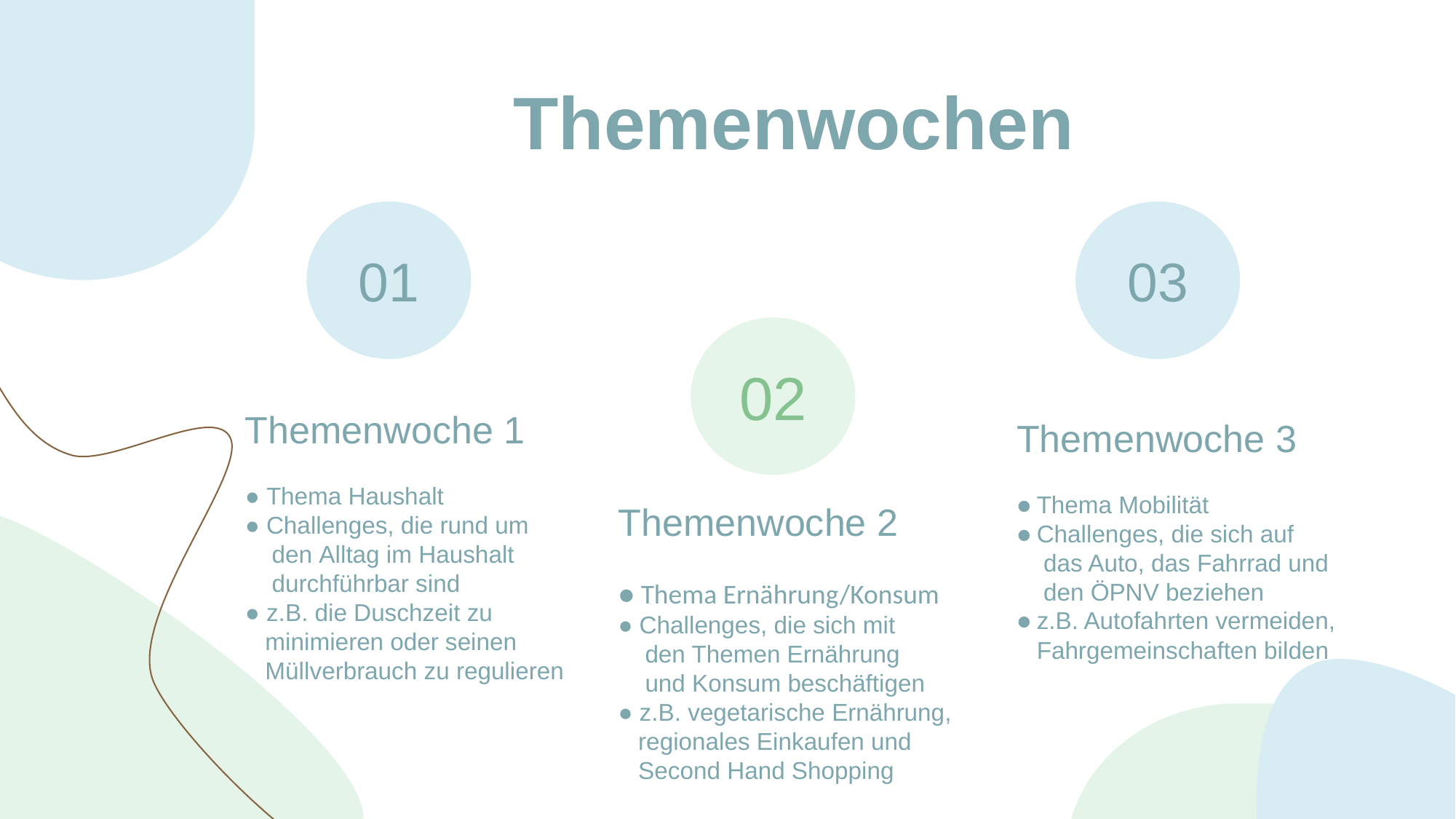

# Themenwochen
01
03
02

Themenwoche 1

● Thema Haushalt
● Challenges, die rund um
    den Alltag im Haushalt
    durchführbar sind
● z.B. die Duschzeit zu
   minimieren oder seinen
   Müllverbrauch zu regulieren

Themenwoche 3

● Thema Mobilität
● Challenges, die sich auf
    das Auto, das Fahrrad und
    den ÖPNV beziehen
● z.B. Autofahrten vermeiden,
   Fahrgemeinschaften bilden

Themenwoche 2
● Thema Ernährung/Konsum
● Challenges, die sich mit
    den Themen Ernährung
    und Konsum beschäftigen
● z.B. vegetarische Ernährung,
   regionales Einkaufen und
   Second Hand Shopping

21